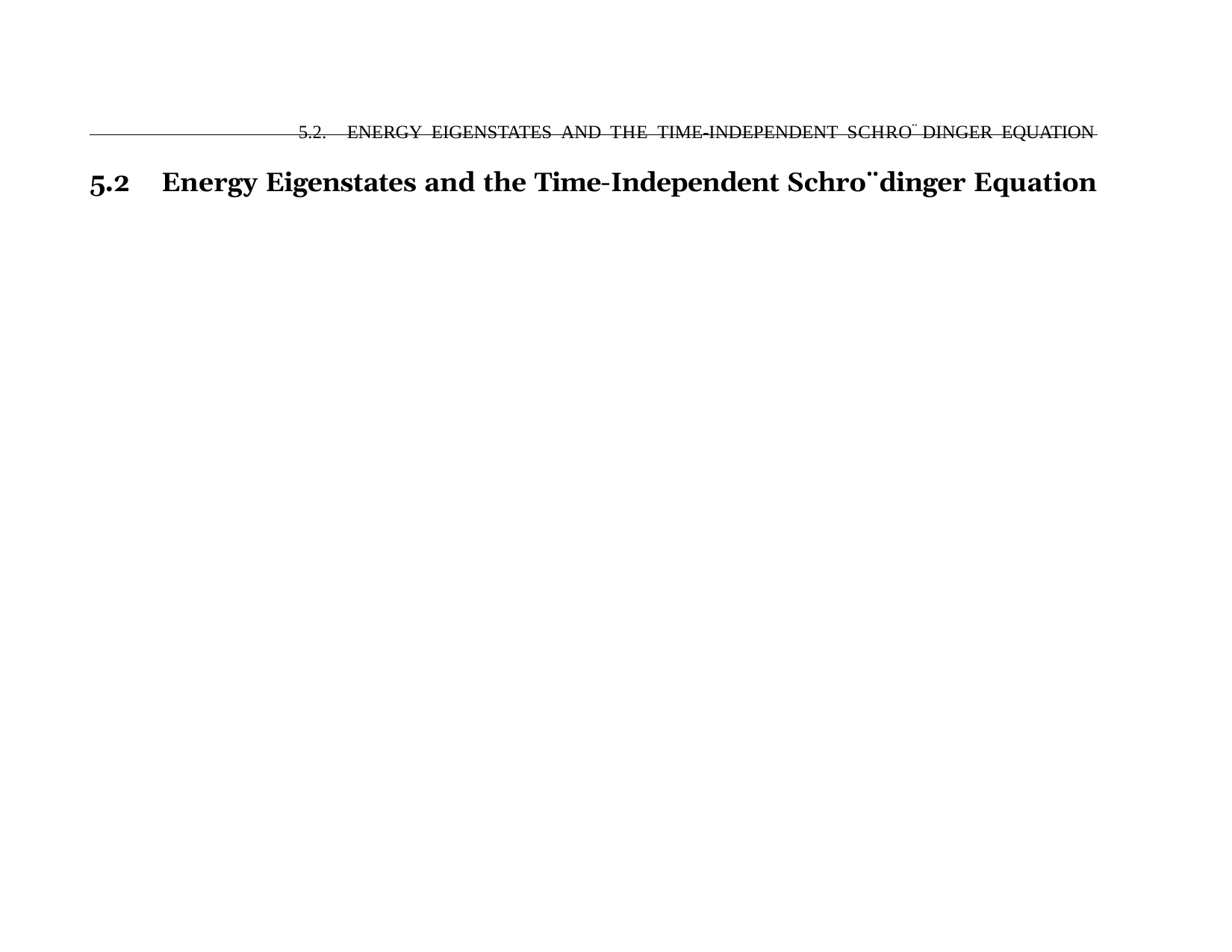

5.2.  ENERGY EIGENSTATES AND THE TIME-INDEPENDENT SCHRO¨ DINGER EQUATION
5.2	Energy Eigenstates and the Time-Independent Schro¨dinger Equation